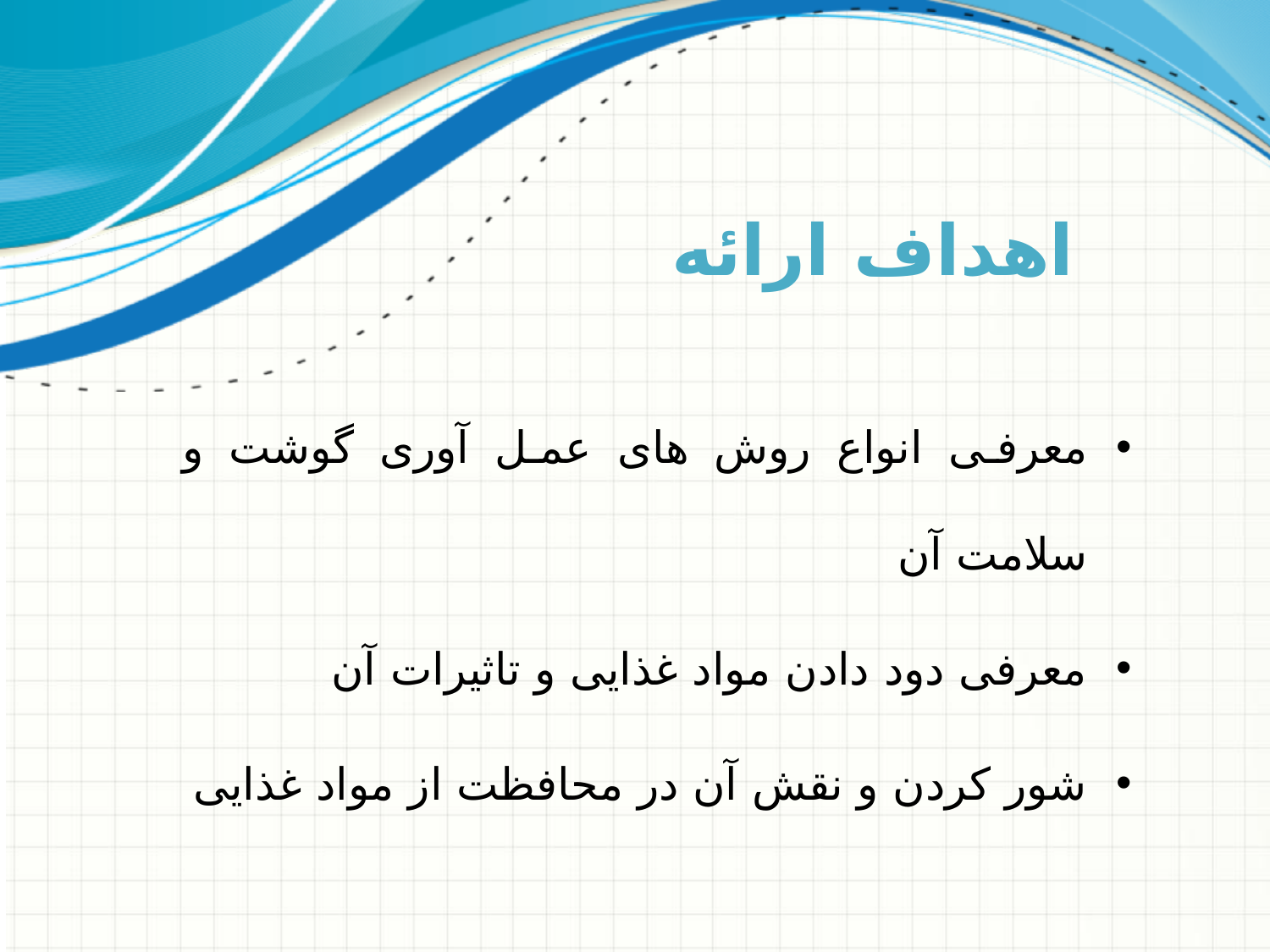

# اهداف ارائه
معرفی انواع روش های عمل آوری گوشت و سلامت آن
معرفی دود دادن مواد غذایی و تاثیرات آن
شور کردن و نقش آن در محافظت از مواد غذایی